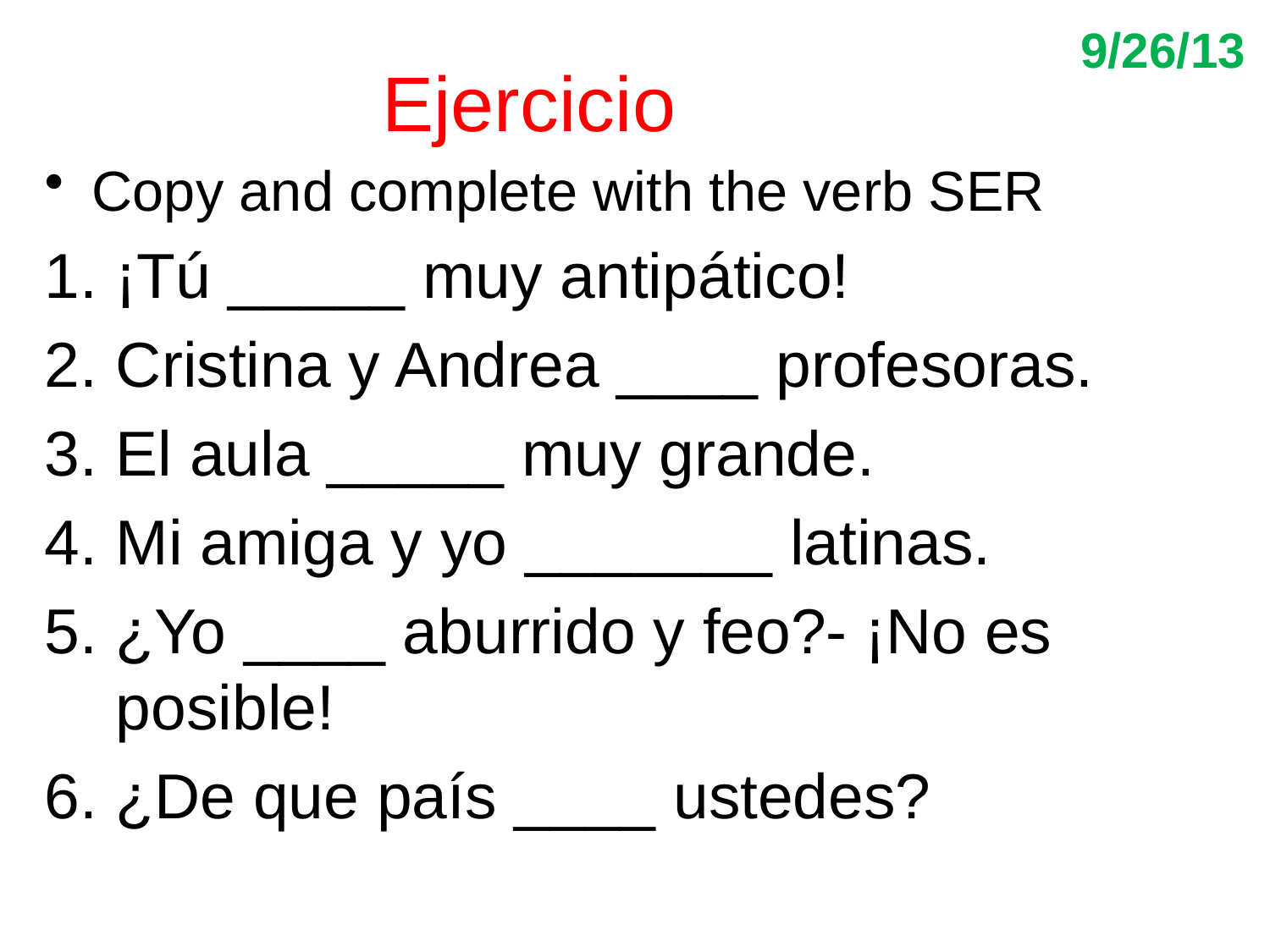

9/26/13
# Ejercicio
Copy and complete with the verb SER
¡Tú _____ muy antipático!
Cristina y Andrea ____ profesoras.
El aula _____ muy grande.
Mi amiga y yo _______ latinas.
¿Yo ____ aburrido y feo?- ¡No es posible!
¿De que país ____ ustedes?